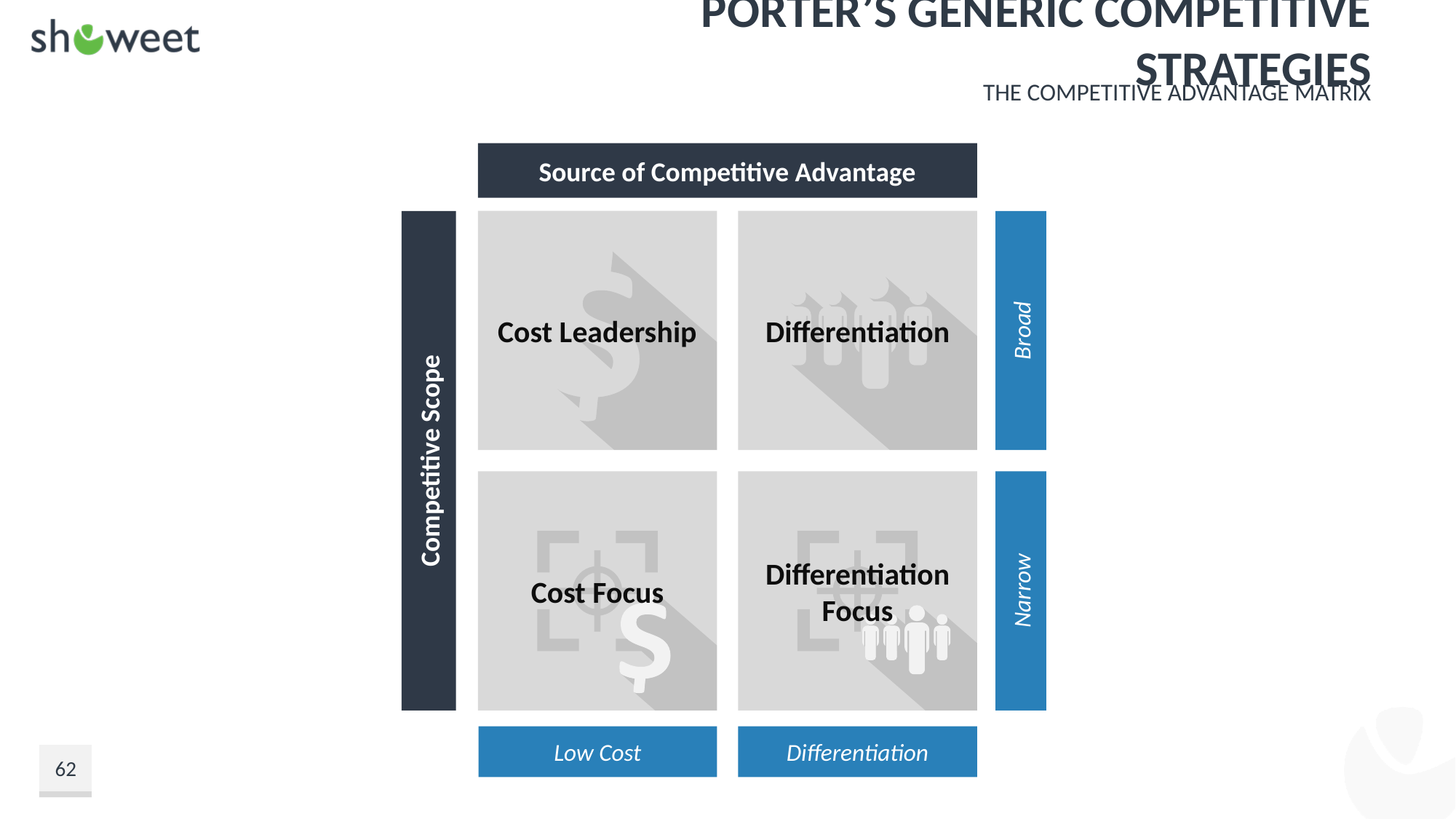

# Porter’s Generic Competitive Strategies
The Competitive Advantage Matrix
Source of Competitive Advantage

Broad
Cost Leadership
Differentiation
Competitive Scope

Differentiation Focus
Narrow
Cost Focus

Low Cost
Differentiation
62